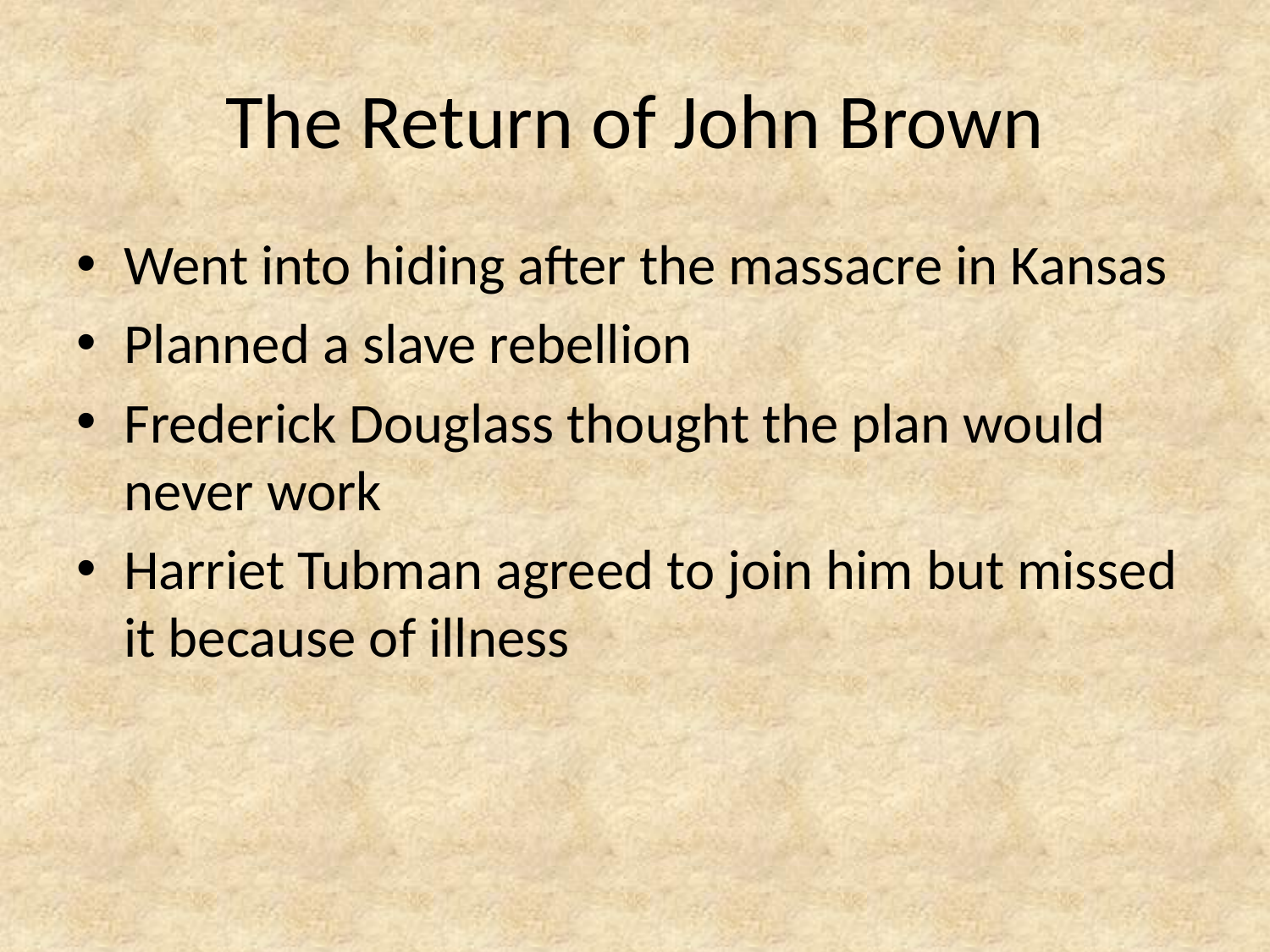

# The Return of John Brown
Went into hiding after the massacre in Kansas
Planned a slave rebellion
Frederick Douglass thought the plan would never work
Harriet Tubman agreed to join him but missed it because of illness